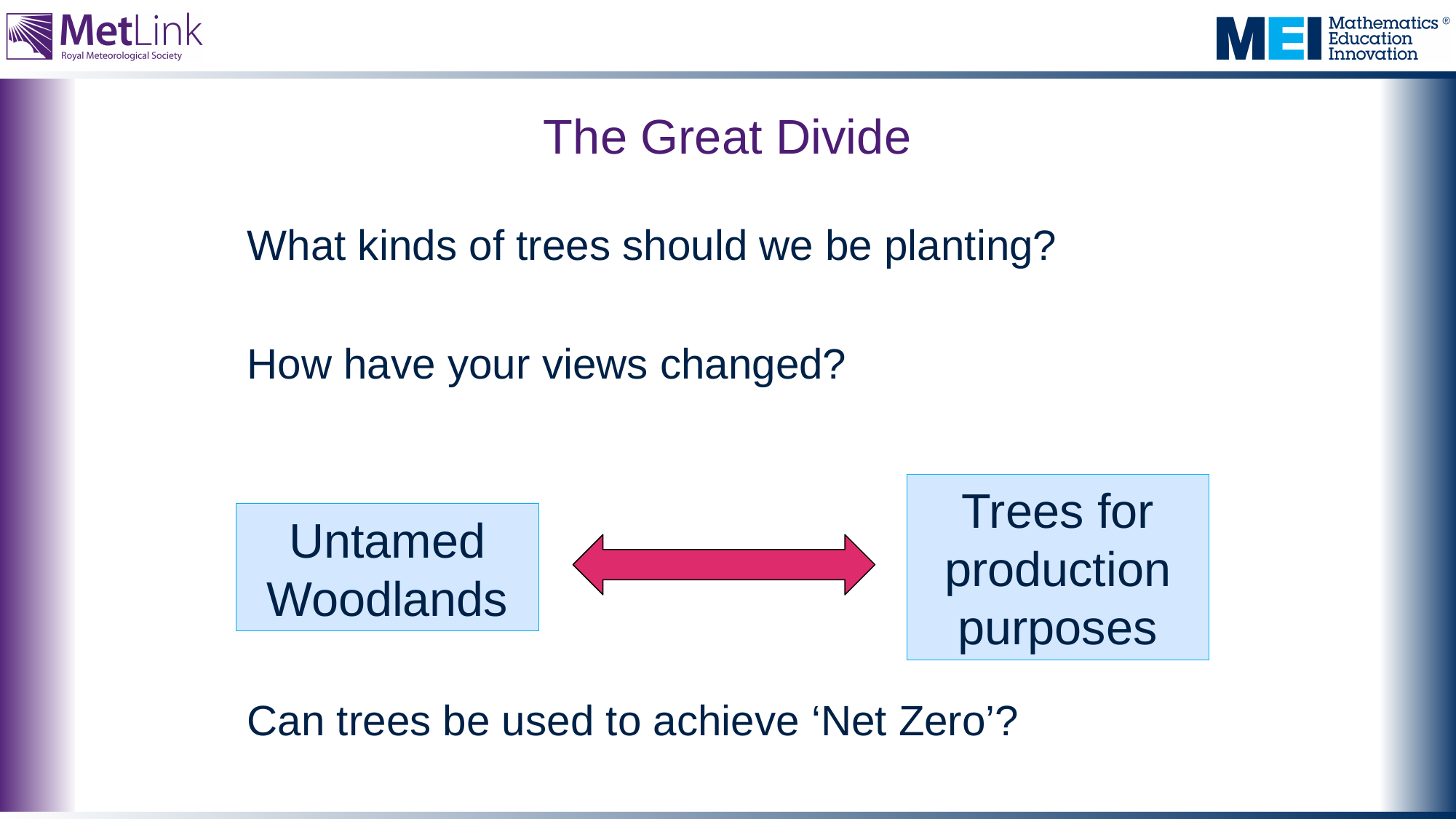

# The Great Divide
What kinds of trees should we be planting?

How have your views changed?

Can trees be used to achieve ‘Net Zero’?
Trees for production purposes
Untamed Woodlands